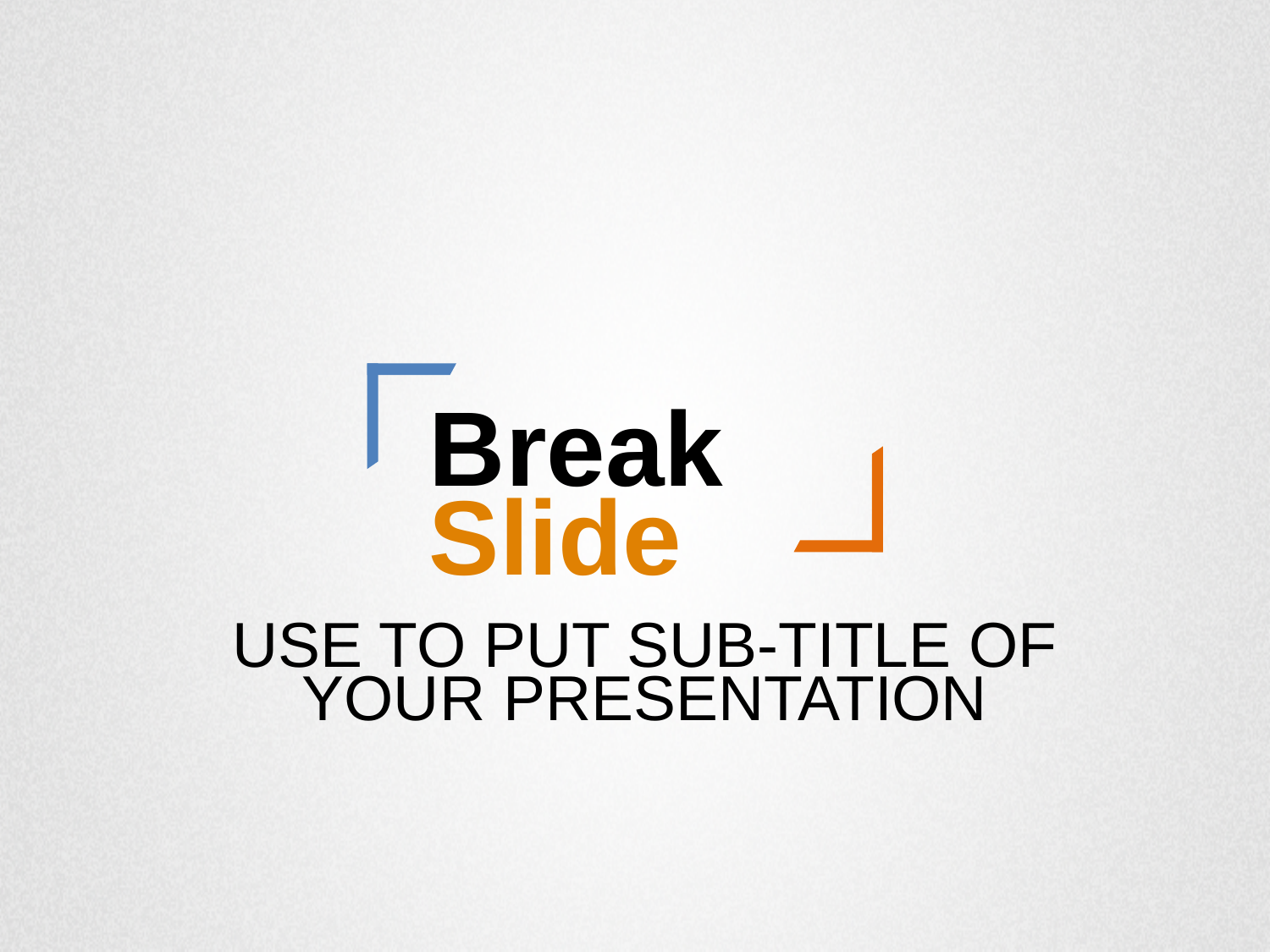

Break Slide

USE TO PUT SUB-TITLE OF YOUR PRESENTATION